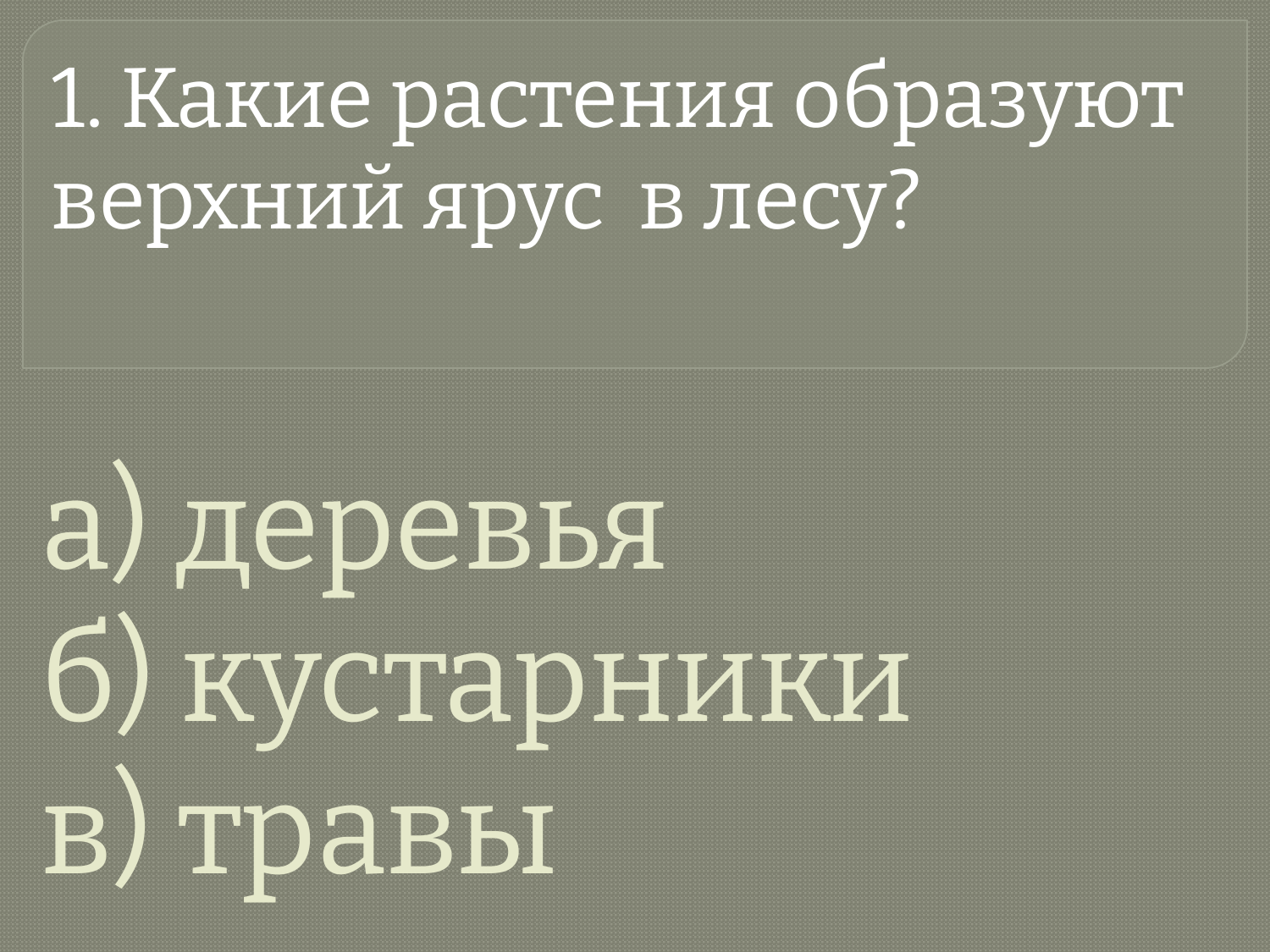

1. Какие растения образуют верхний ярус  в лесу?
# а) деревья б) кустарники в) травы